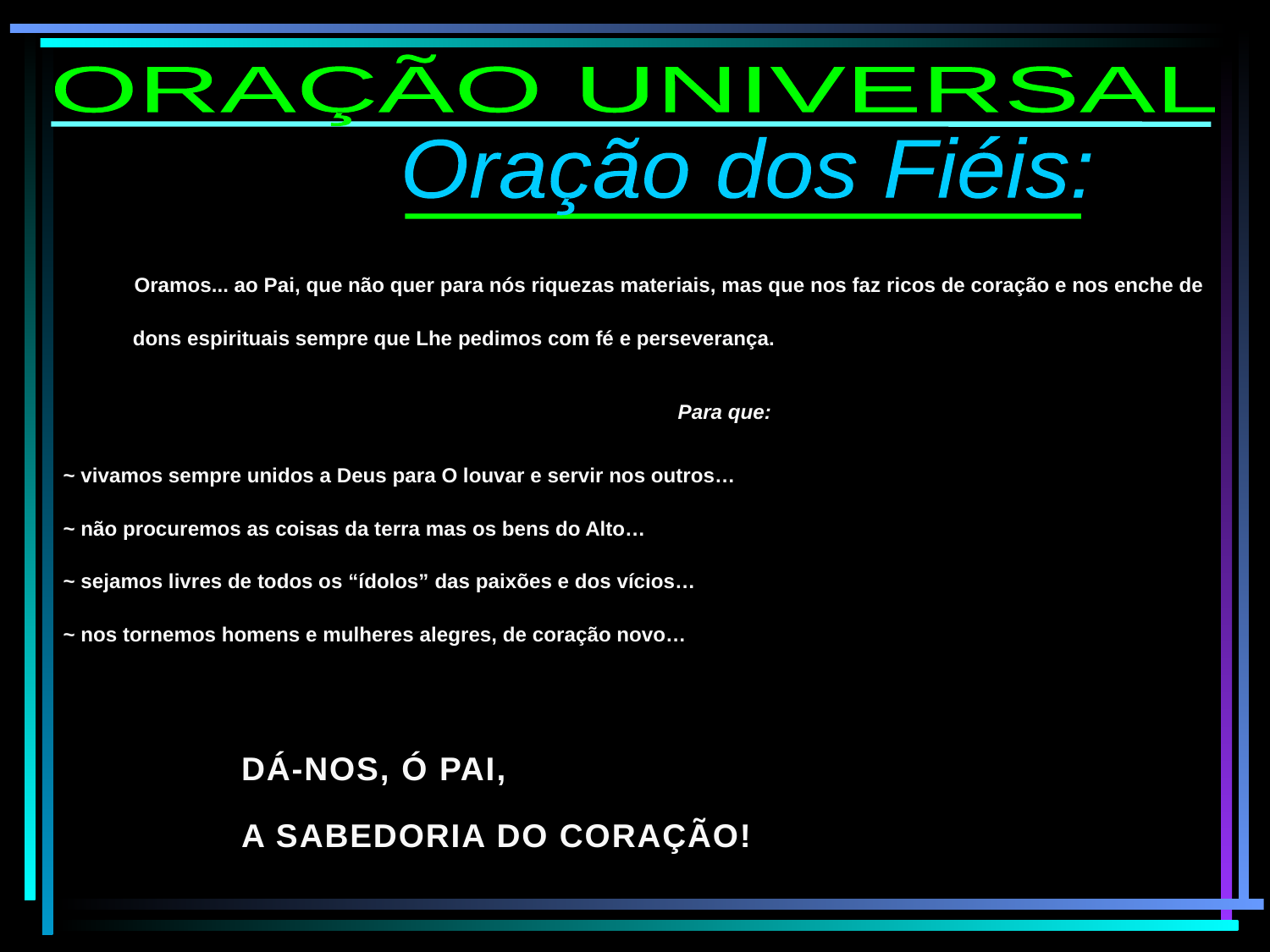

ORAÇÃO UNIVERSAL

Oração dos Fiéis:

Oramos... ao Pai, que não quer para nós riquezas materiais, mas que nos faz ricos de coração e nos enche de dons espirituais sempre que Lhe pedimos com fé e perseverança.
				Para que:
 ~ vivamos sempre unidos a Deus para O louvar e servir nos outros…
 ~ não procuremos as coisas da terra mas os bens do Alto…
 ~ sejamos livres de todos os “ídolos” das paixões e dos vícios…
 ~ nos tornemos homens e mulheres alegres, de coração novo…
DÁ-NOS, Ó PAI,
A SABEDORIA DO CORAÇÃO!